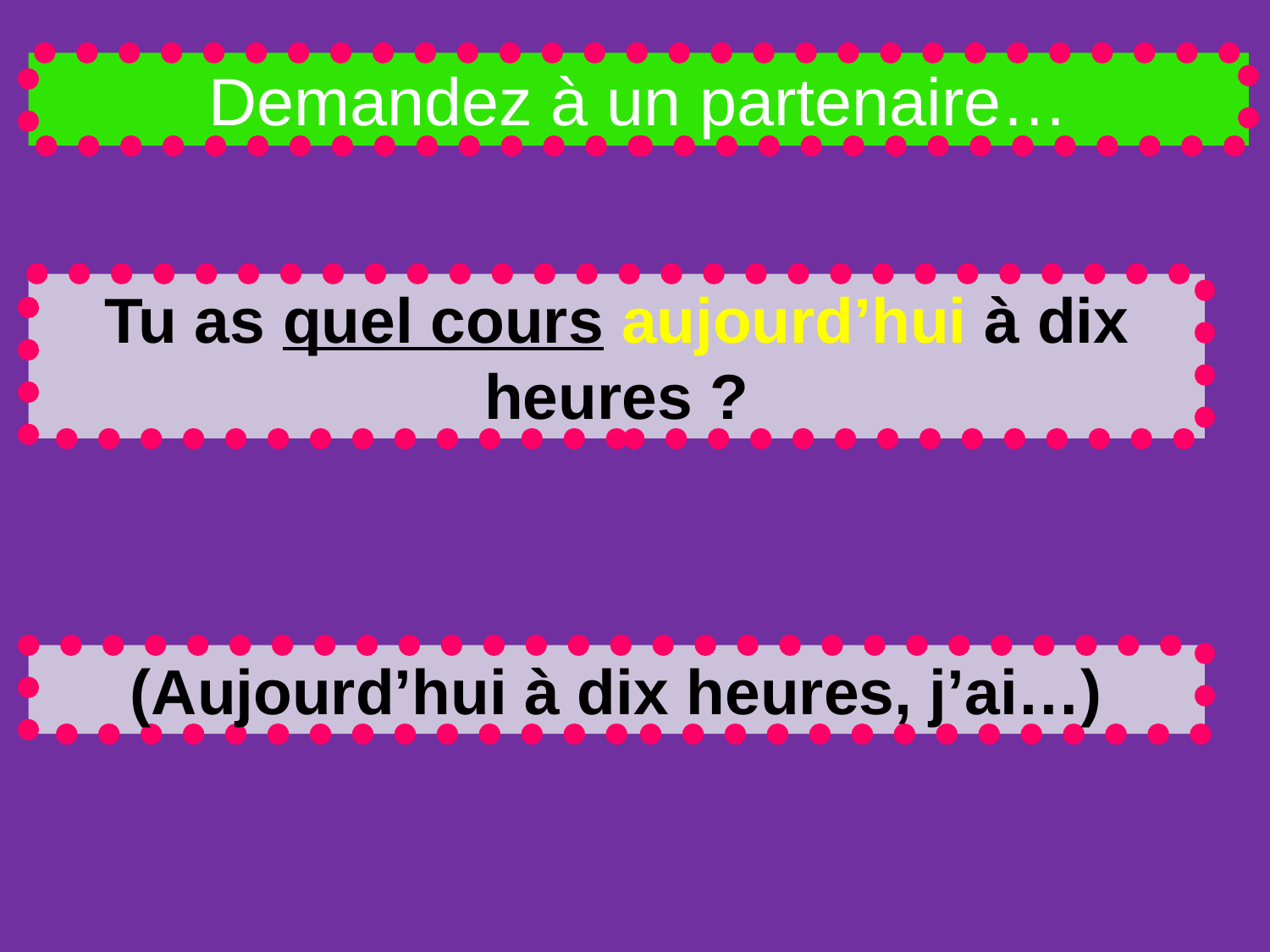

Demandez à un partenaire…
Tu as quel cours aujourd’hui à dix heures ?
(Aujourd’hui à dix heures, j’ai…)